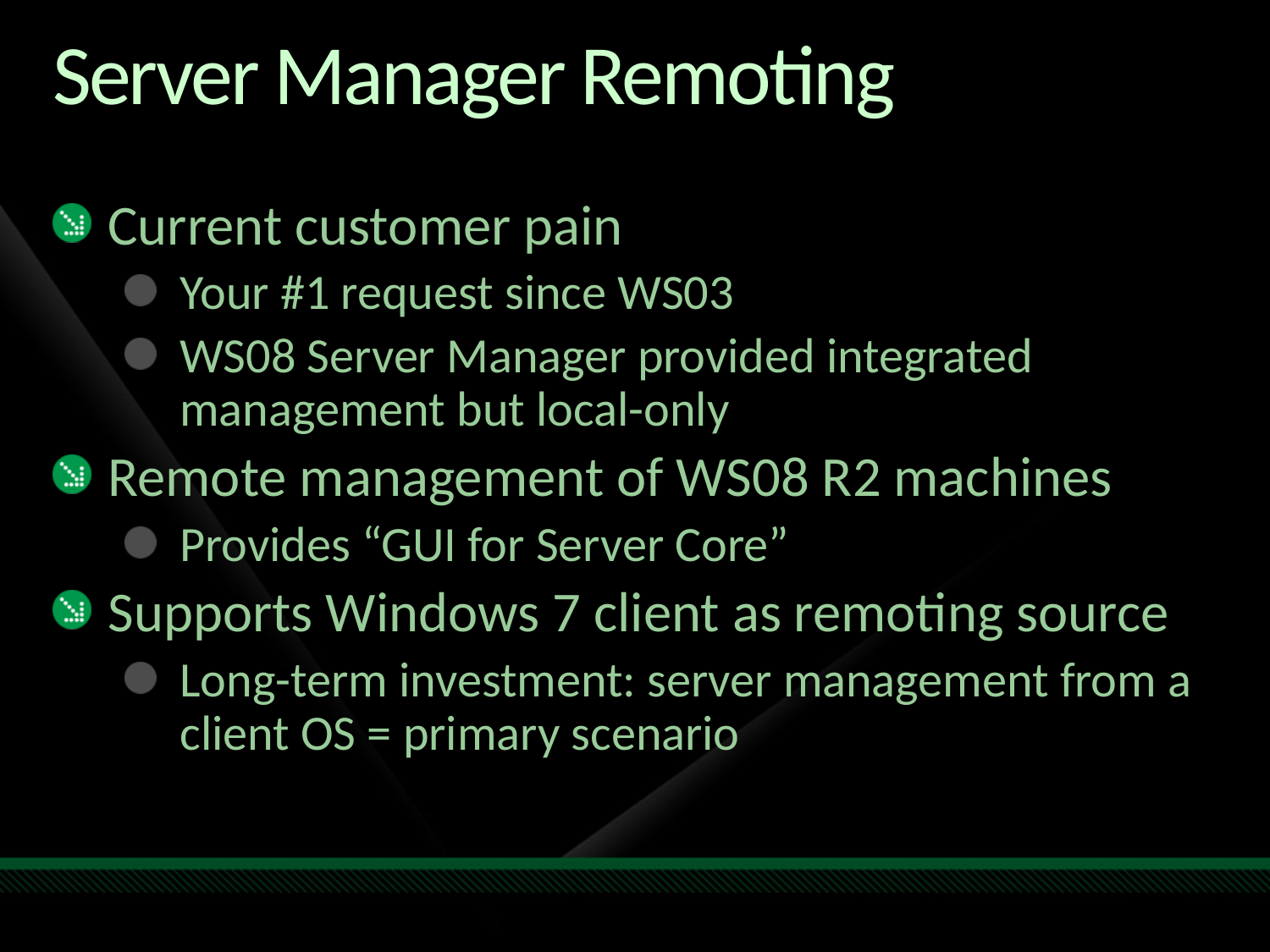

# Server Manager Remoting
Current customer pain
Your #1 request since WS03
WS08 Server Manager provided integrated management but local-only
Remote management of WS08 R2 machines
Provides “GUI for Server Core”
Supports Windows 7 client as remoting source
Long-term investment: server management from a client OS = primary scenario